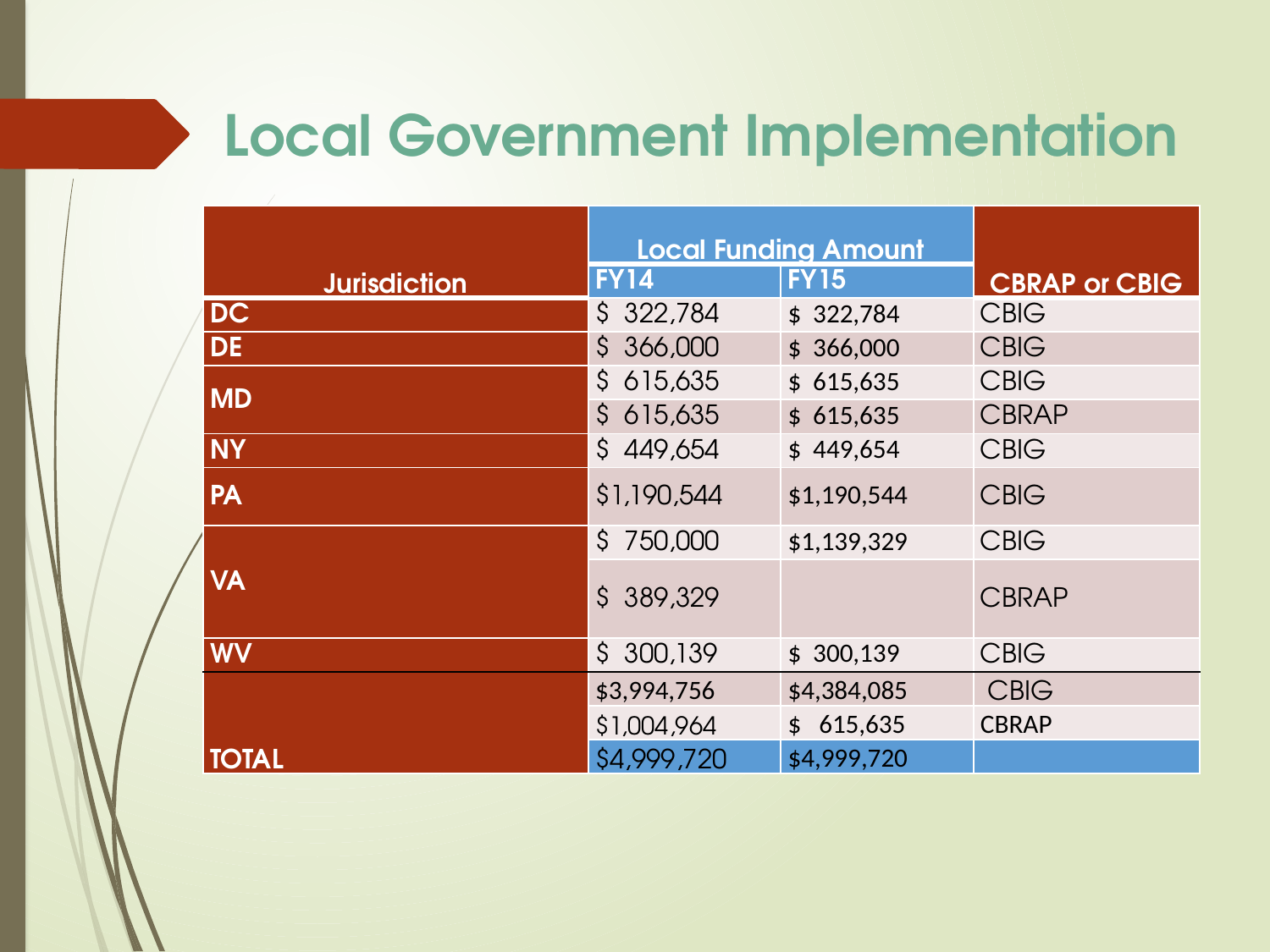

# Local Government Implementation

| Jurisdiction | Local Funding Amount |  | CBRAP or CBIG |
| --- | --- | --- | --- |
|  | FY14 | FY15 |  |
| DC | $ 322,784 | $ 322,784 | CBIG |
| DE | $ 366,000 | $ 366,000 | CBIG |
| MD | $ 615,635 | $ 615,635 | CBIG |
|  | $ 615,635 | $ 615,635 | CBRAP |
| NY | $ 449,654 | $ 449,654 | CBIG |
| PA | $1,190,544 | $1,190,544 | CBIG |
| VA | $ 750,000 | $1,139,329 | CBIG |
|  | $ 389,329 |  | CBRAP |
| WV | $ 300,139 | $ 300,139 | CBIG |
| TOTAL | $3,994,756 | $4,384,085 | CBIG |
|  | $1,004,964 | $ 615,635 | CBRAP |
|  | $4,999,720 | $4,999,720 |  |